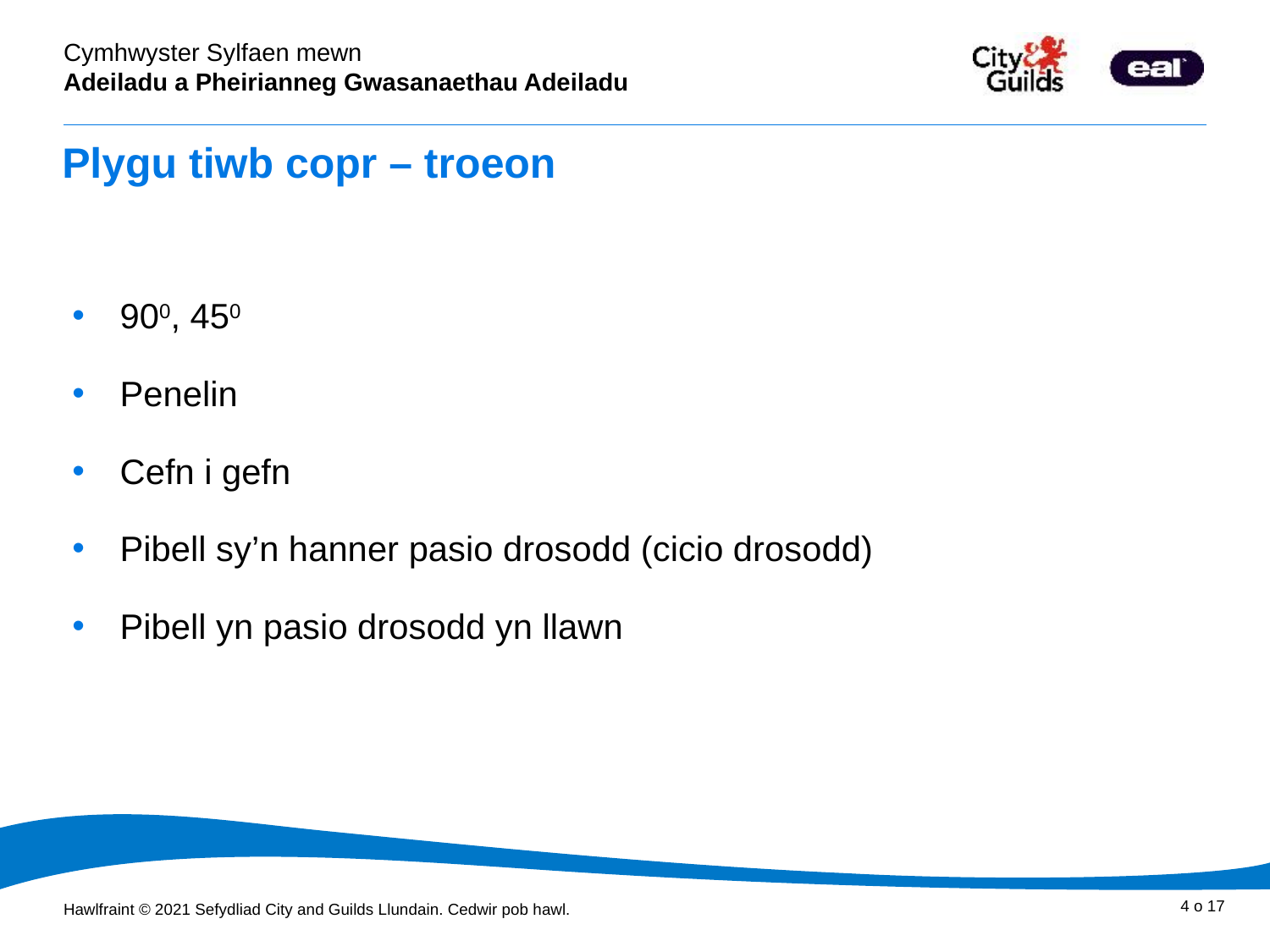

# Plygu tiwb copr – troeon

900, 450
Penelin
Cefn i gefn
Pibell sy’n hanner pasio drosodd (cicio drosodd)
Pibell yn pasio drosodd yn llawn